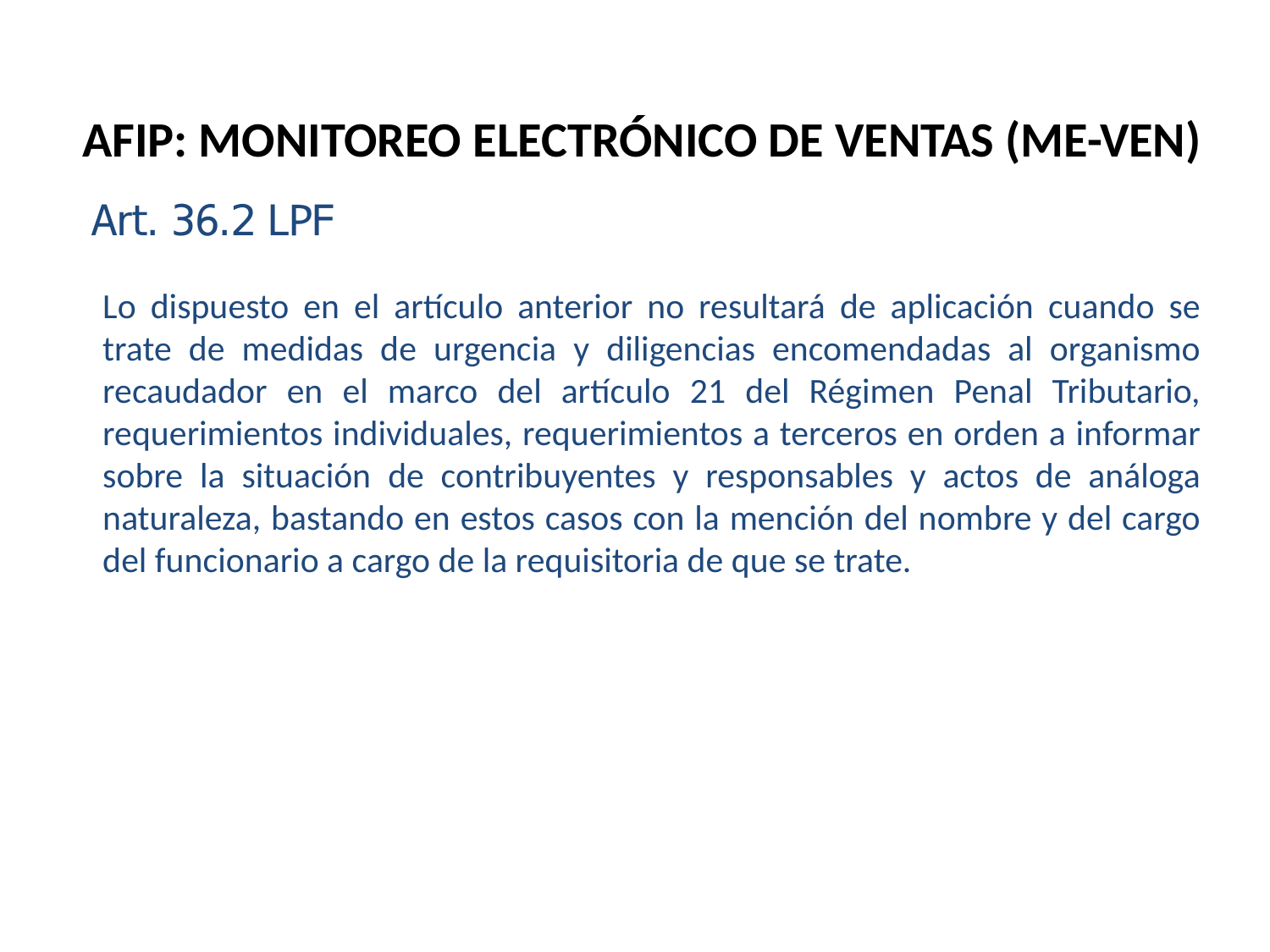

AFIP: Monitoreo Electrónico de Ventas (me-ven)
AFIP: Monitoreo Electrónico de Ventas (me-ven)
Art. 36.2 LPF
Lo dispuesto en el artículo anterior no resultará de aplicación cuando se trate de medidas de urgencia y diligencias encomendadas al organismo recaudador en el marco del artículo 21 del Régimen Penal Tributario, requerimientos individuales, requerimientos a terceros en orden a informar sobre la situación de contribuyentes y responsables y actos de análoga naturaleza, bastando en estos casos con la mención del nombre y del cargo del funcionario a cargo de la requisitoria de que se trate.